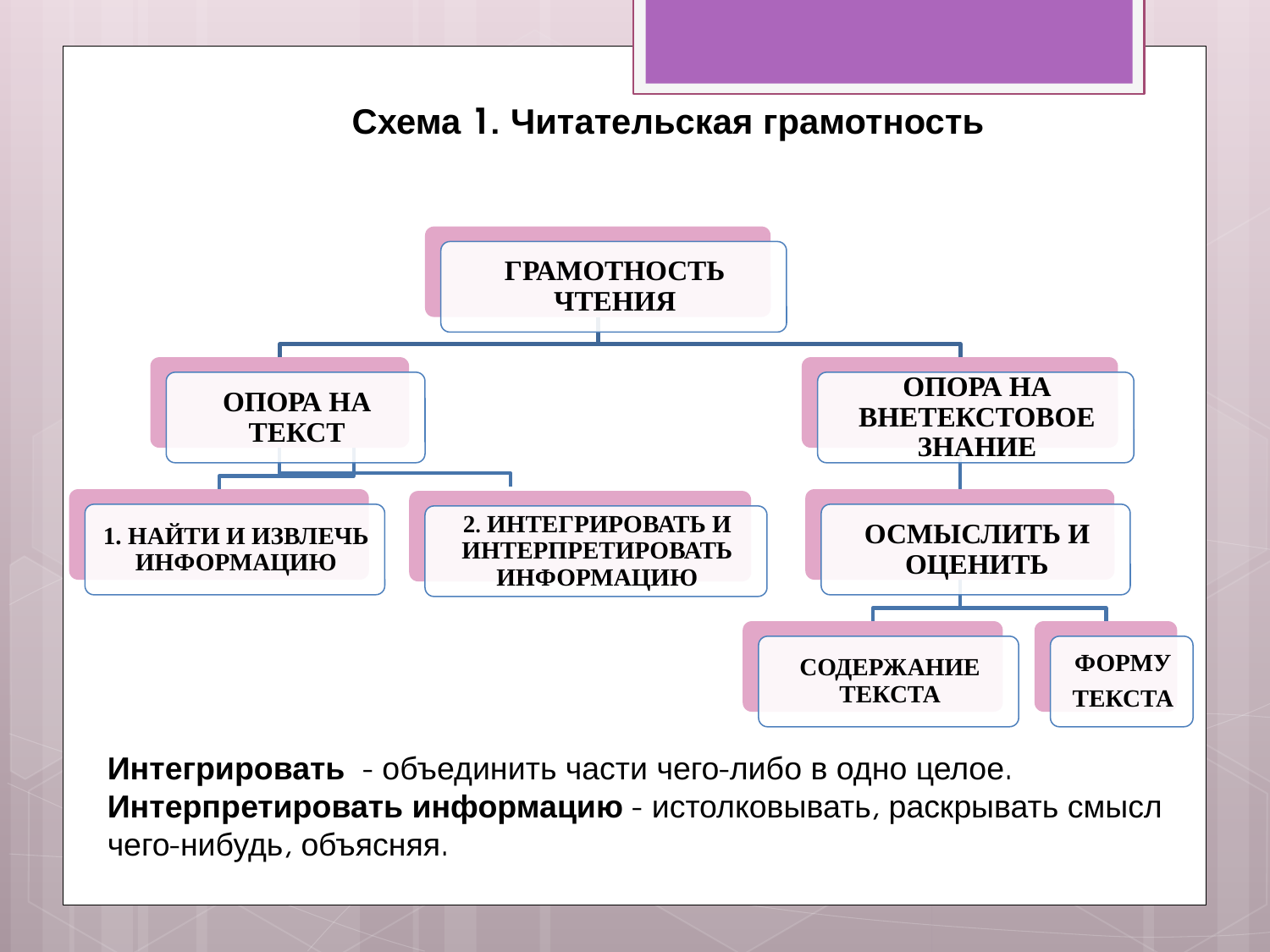

Схема 1. Читательская грамотность
ГРАМОТНОСТЬ ЧТЕНИЯ
ОПОРА НА ТЕКСТ
1. НАЙТИ И ИЗВЛЕЧЬ ИНФОРМАЦИЮ
2. ИНТЕГРИРОВАТЬ И ИНТЕРПРЕТИРОВАТЬ ИНФОРМАЦИЮ
ОПОРА НА ВНЕТЕКСТОВОЕ ЗНАНИЕ
ОСМЫСЛИТЬ И ОЦЕНИТЬ
СОДЕРЖАНИЕ ТЕКСТА
ФОРМУ
ТЕКСТА

Интегрировать  - объединить части чего-либо в одно целое.
Интерпретировать информацию - истолковывать, раскрывать смысл чего-нибудь, объясняя.